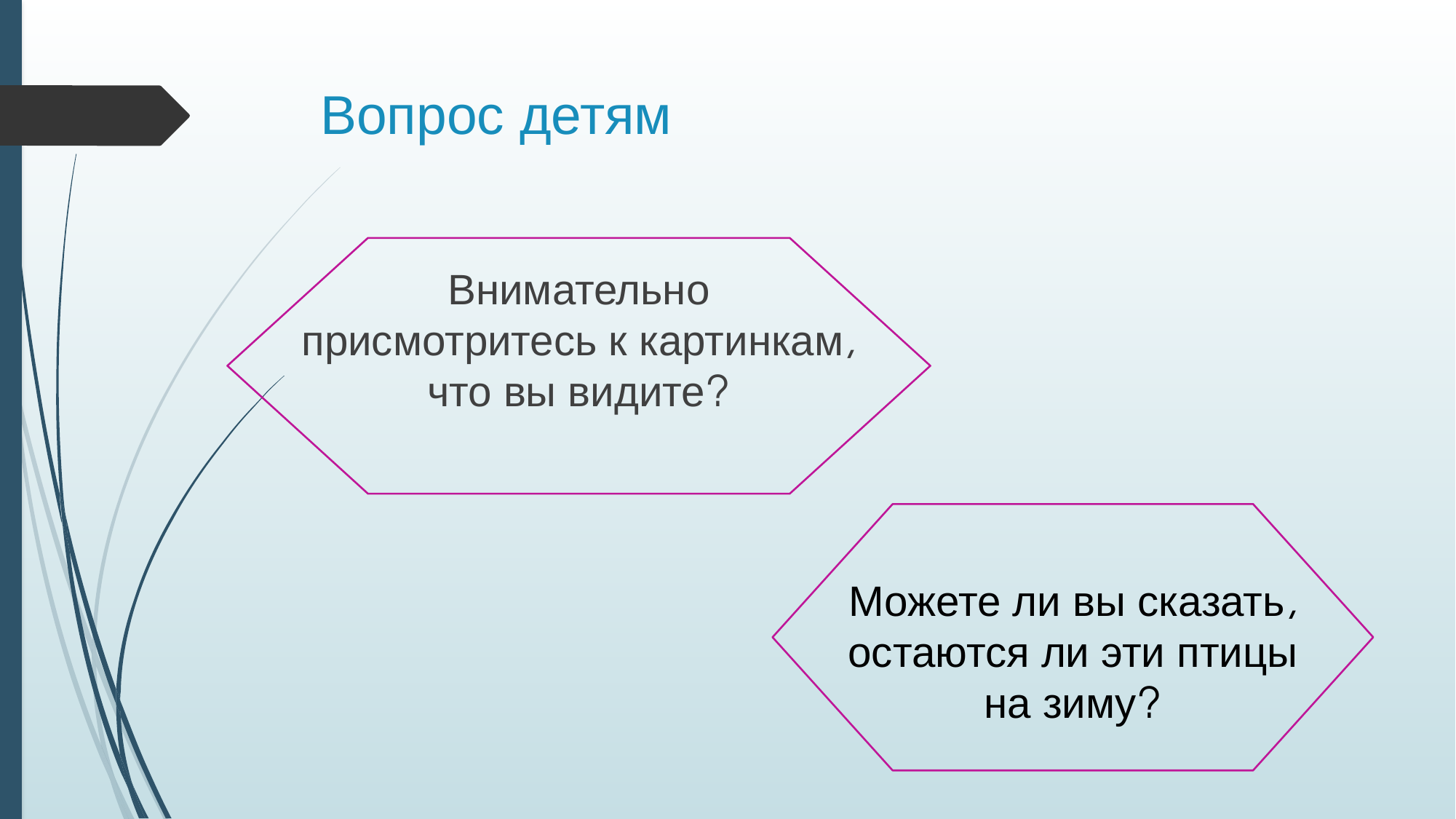

# Вопрос детям

Внимательно присмотритесь к картинкам, что вы видите?

Можете ли вы сказать, остаются ли эти птицы на зиму?